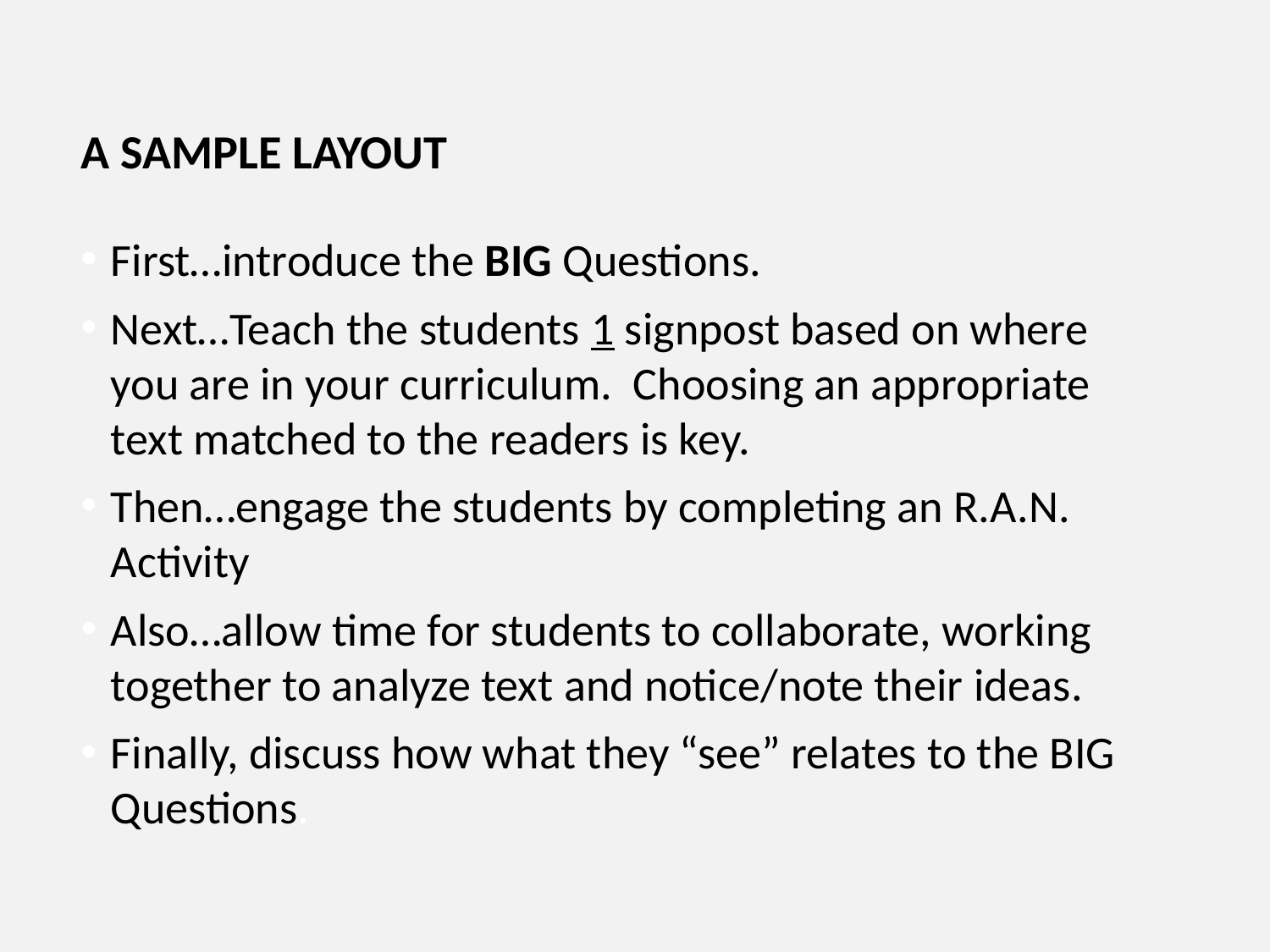

# A SAMPLE LAYOUT
First…introduce the BIG Questions.
Next…Teach the students 1 signpost based on where you are in your curriculum.  Choosing an appropriate text matched to the readers is key.
Then…engage the students by completing an R.A.N. Activity
Also…allow time for students to collaborate, working together to analyze text and notice/note their ideas.
Finally, discuss how what they “see” relates to the BIG Questions.